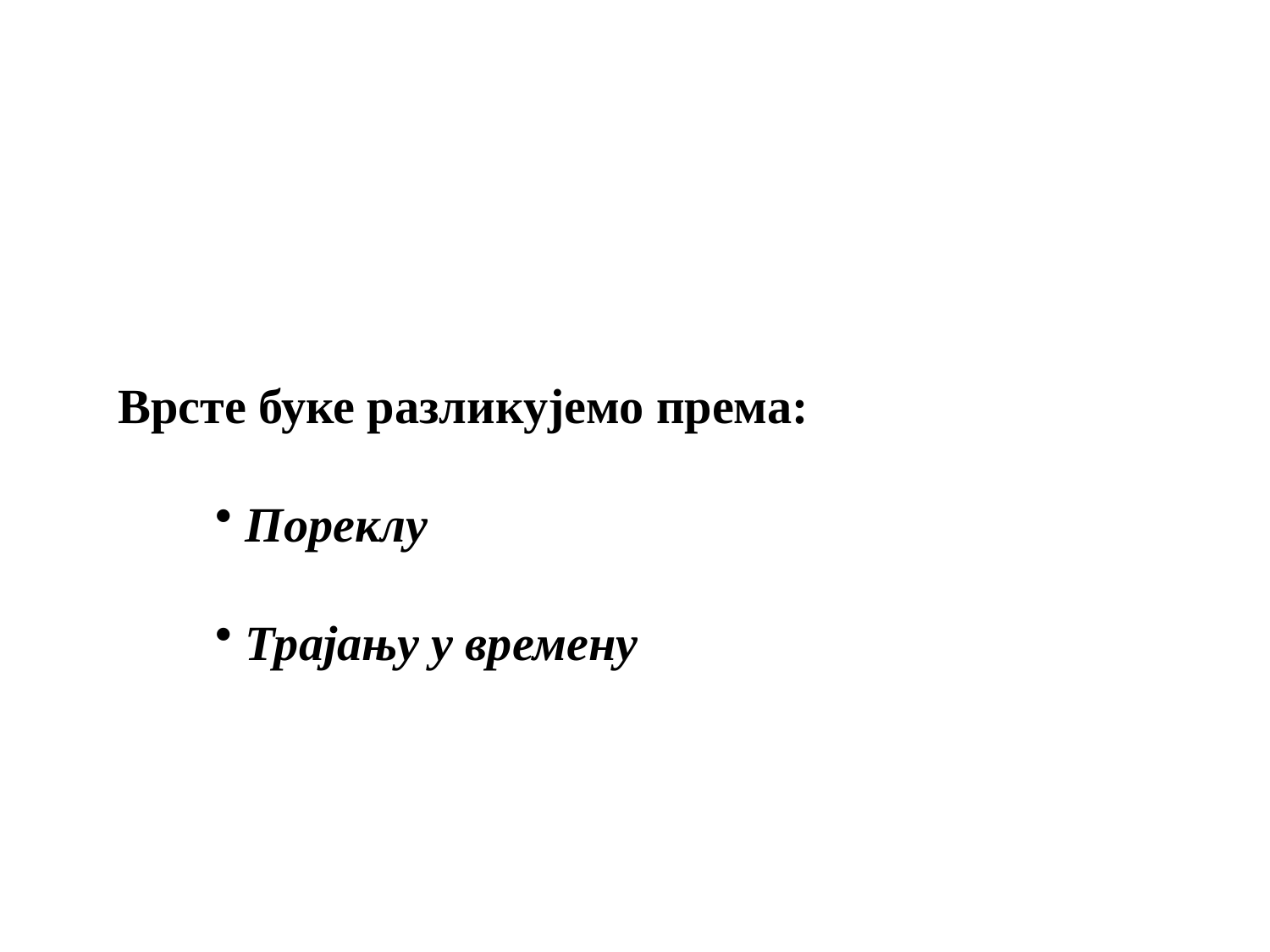

Врсте буке разликујемо према:

Пореклу

Трајању у времену